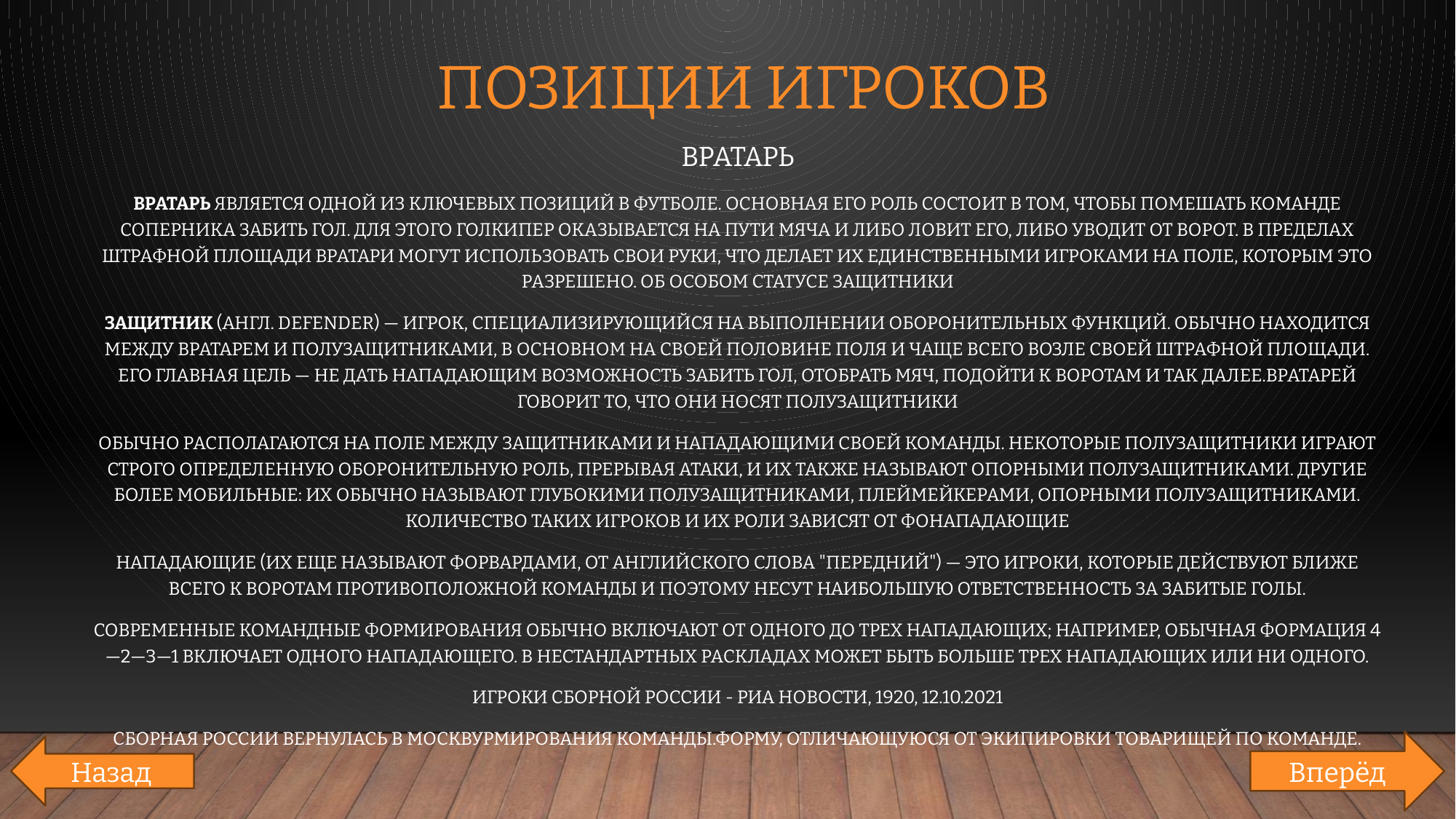

# Позиции игроков
Вратарь
Вратарь является одной из ключевых позиций в футболе. Основная его роль состоит в том, чтобы помешать команде соперника забить гол. Для этого голкипер оказывается на пути мяча и либо ловит его, либо уводит от ворот. В пределах штрафной площади вратари могут использовать свои руки, что делает их единственными игроками на поле, которым это разрешено. Об особом статусе Защитники
Защитник (англ. defender) — игрок, специализирующийся на выполнении оборонительных функций. Обычно находится между вратарем и полузащитниками, в основном на своей половине поля и чаще всего возле своей штрафной площади. Его главная цель — не дать нападающим возможность забить гол, отобрать мяч, подойти к воротам и так далее.вратарей говорит то, что они носят Полузащитники
Обычно располагаются на поле между защитниками и нападающими своей команды. Некоторые полузащитники играют строго определенную оборонительную роль, прерывая атаки, и их также называют опорными полузащитниками. Другие более мобильные: их обычно называют глубокими полузащитниками, плеймейкерами, опорными полузащитниками. Количество таких игроков и их роли зависят от фоНападающие
Нападающие (их еще называют форвардами, от английского слова "передний") — это игроки, которые действуют ближе всего к воротам противоположной команды и поэтому несут наибольшую ответственность за забитые голы.
Современные командные формирования обычно включают от одного до трех нападающих; например, обычная формация 4—2—3—1 включает одного нападающего. В нестандартных раскладах может быть больше трех нападающих или ни одного.
Игроки сборной России - РИА Новости, 1920, 12.10.2021
Сборная России вернулась в Москвурмирования команды.форму, отличающуюся от экипировки товарищей по команде.
Вперёд
Назад